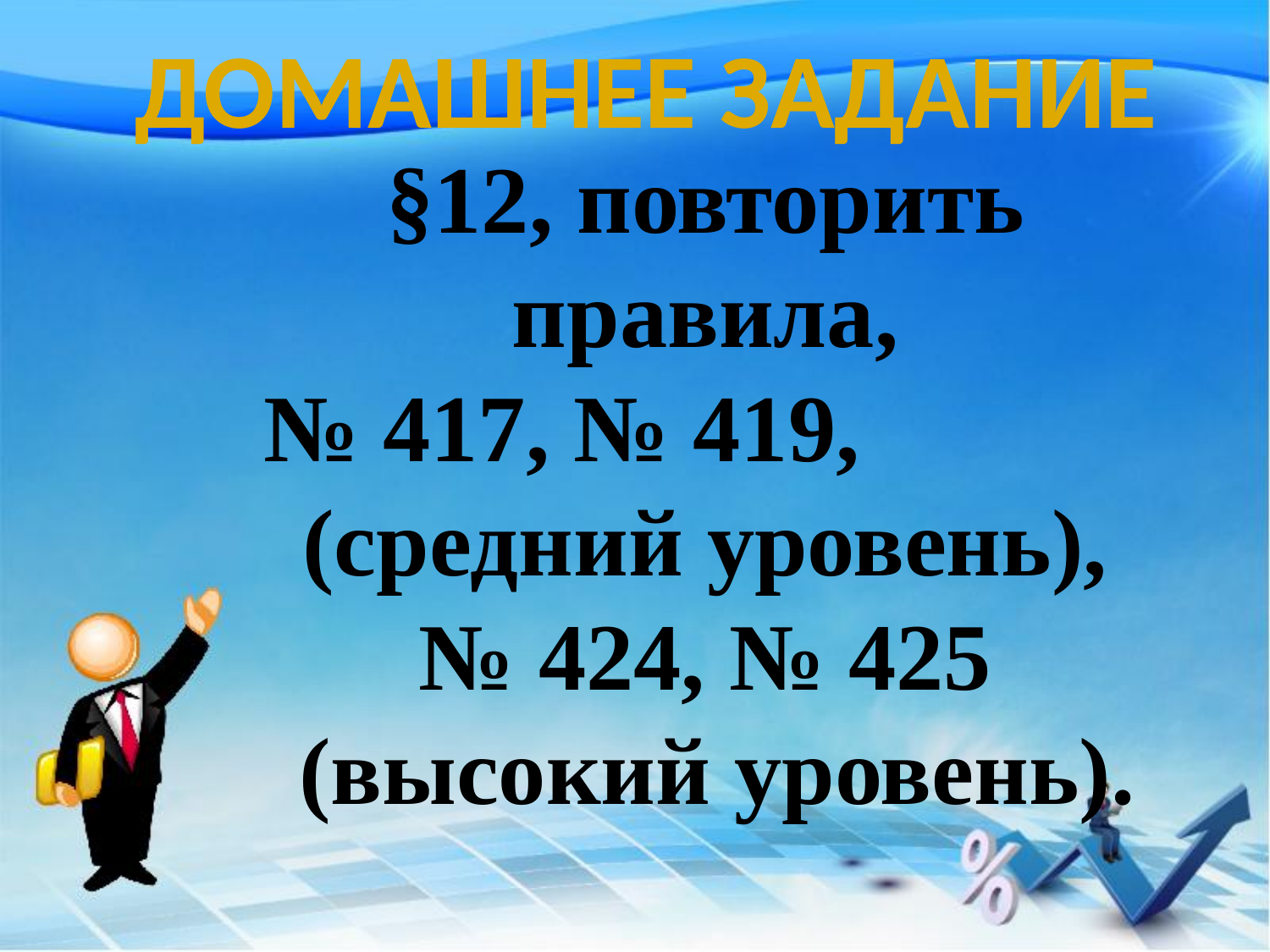

Домашнее задание
§12, повторить правила,
 № 417, № 419,              (средний уровень),
№ 424, № 425
 (высокий уровень).